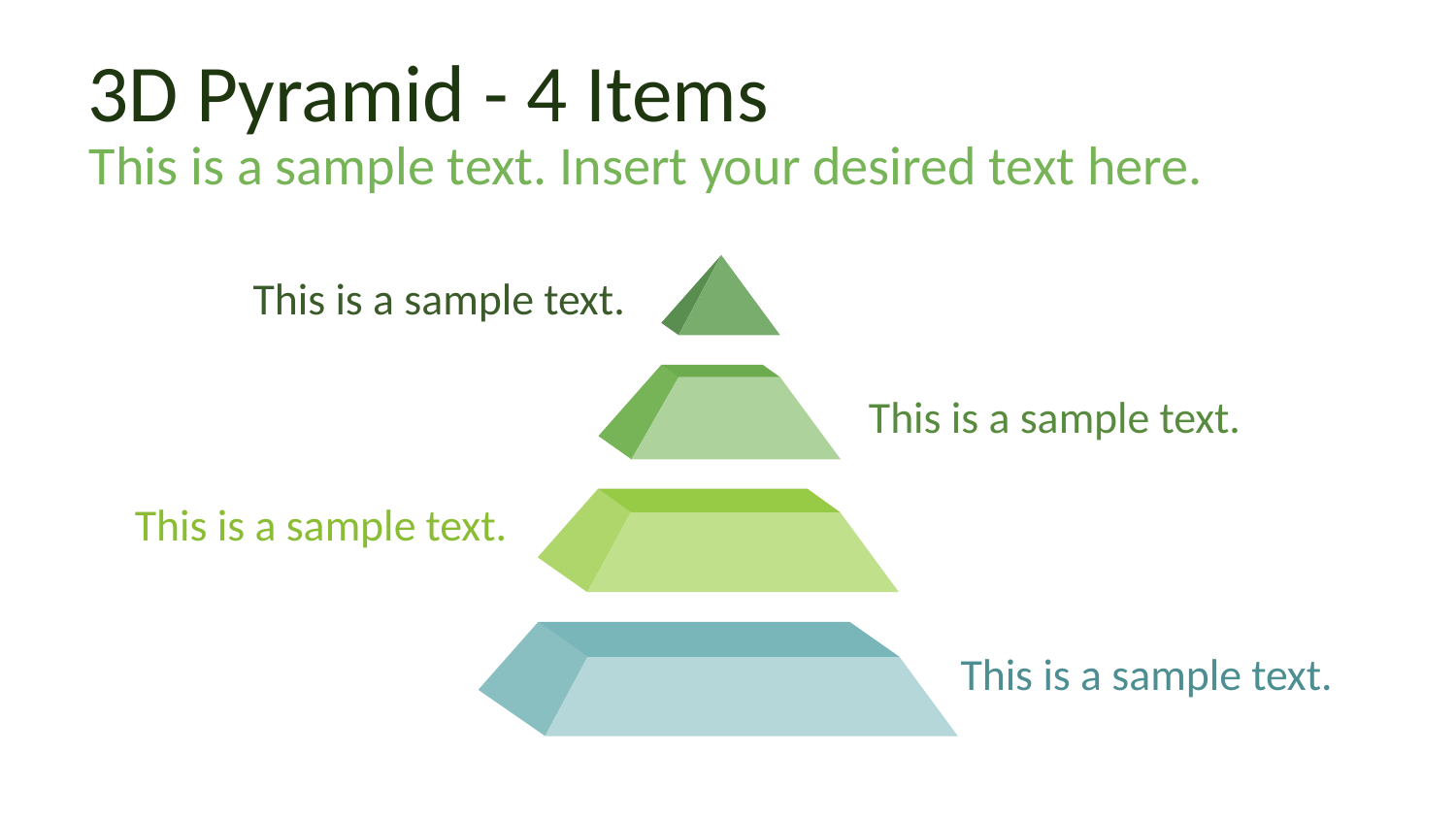

# 3D Pyramid - 4 Items
This is a sample text. Insert your desired text here.
This is a sample text.
This is a sample text.
This is a sample text.
This is a sample text.